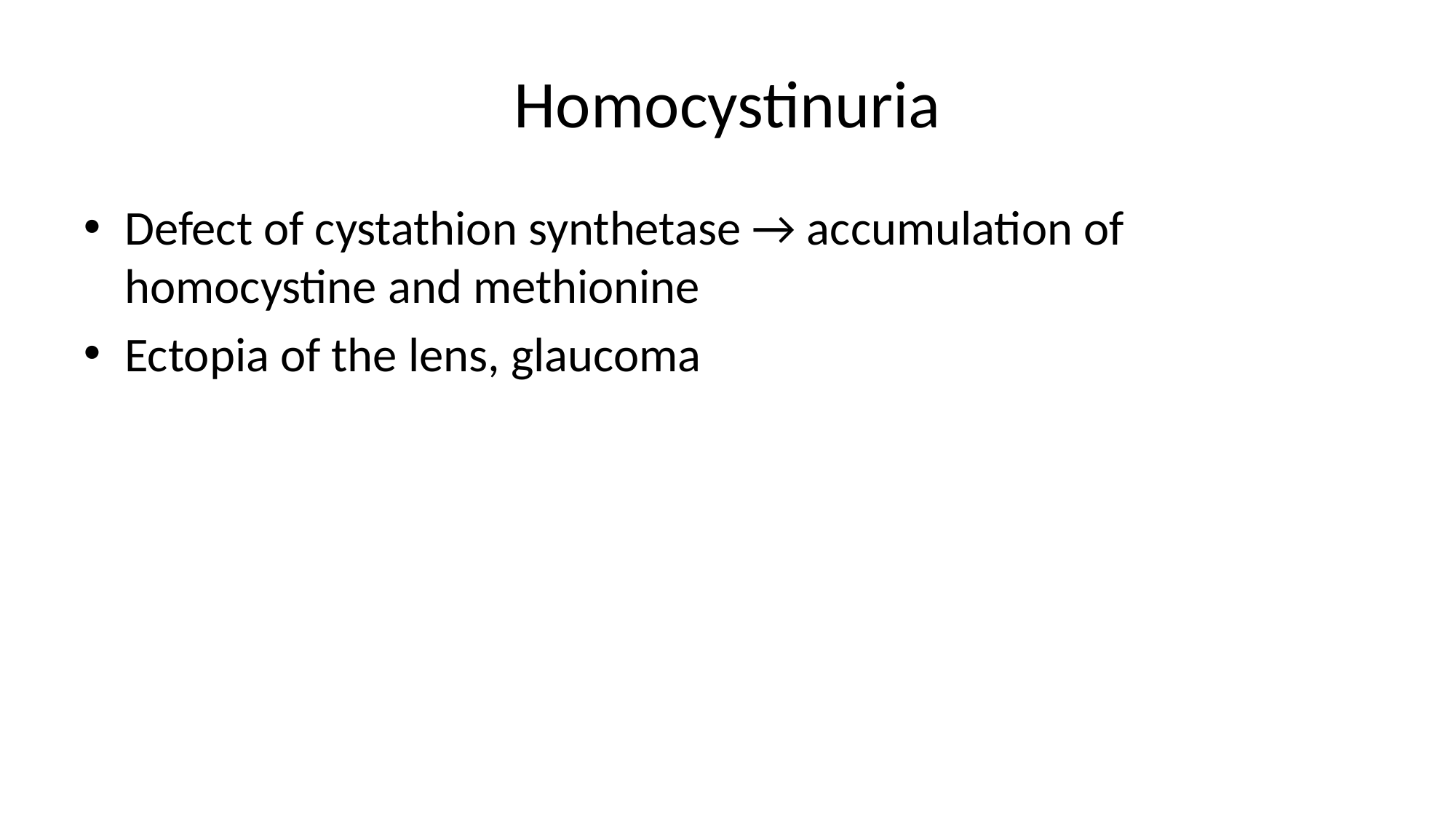

# Homocystinuria
Defect of cystathion synthetase → accumulation of homocystine and methionine
Ectopia of the lens, glaucoma